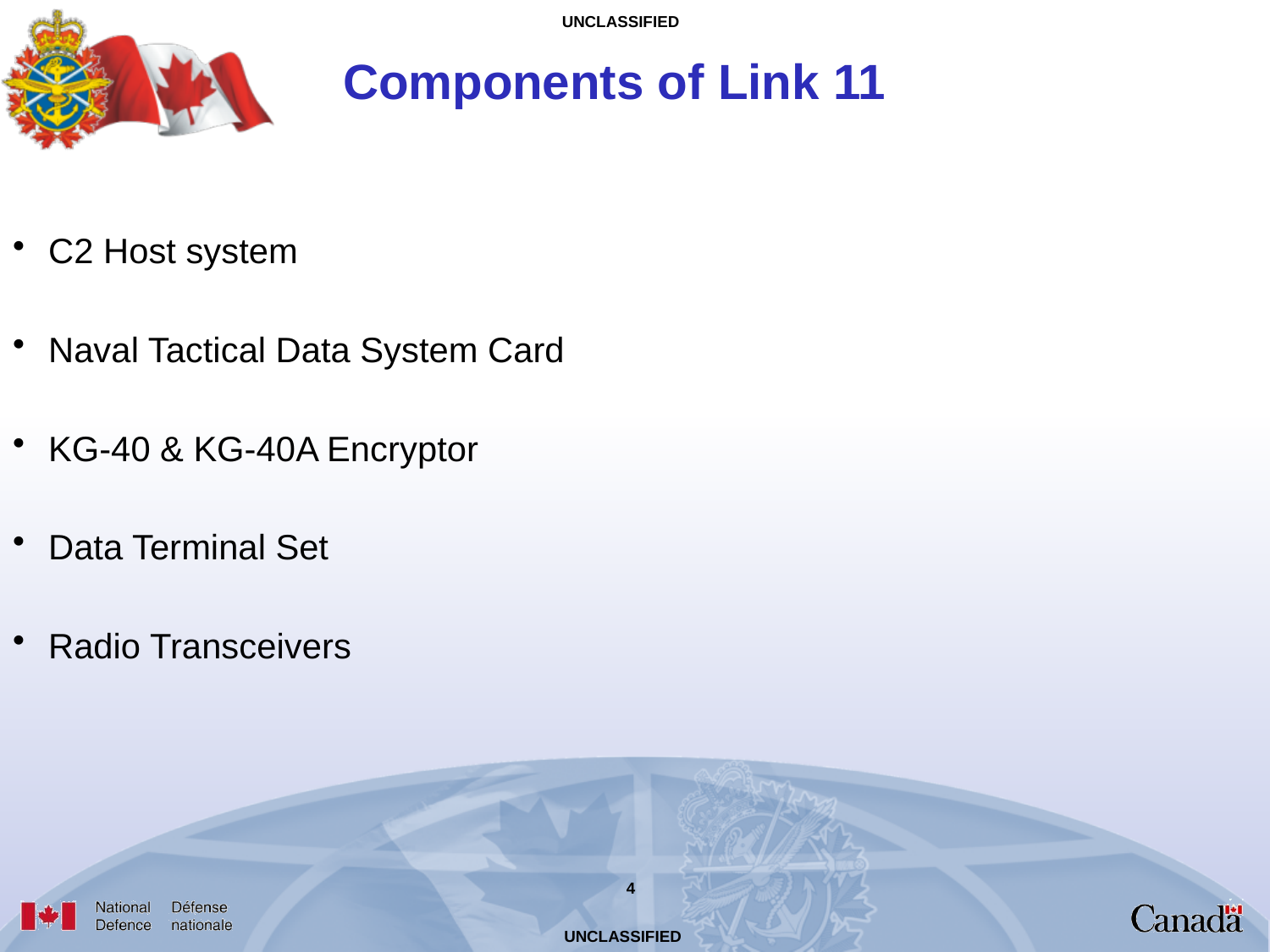

# Components of Link 11
C2 Host system

Naval Tactical Data System Card

KG-40 & KG-40A Encryptor

Data Terminal Set

Radio Transceivers